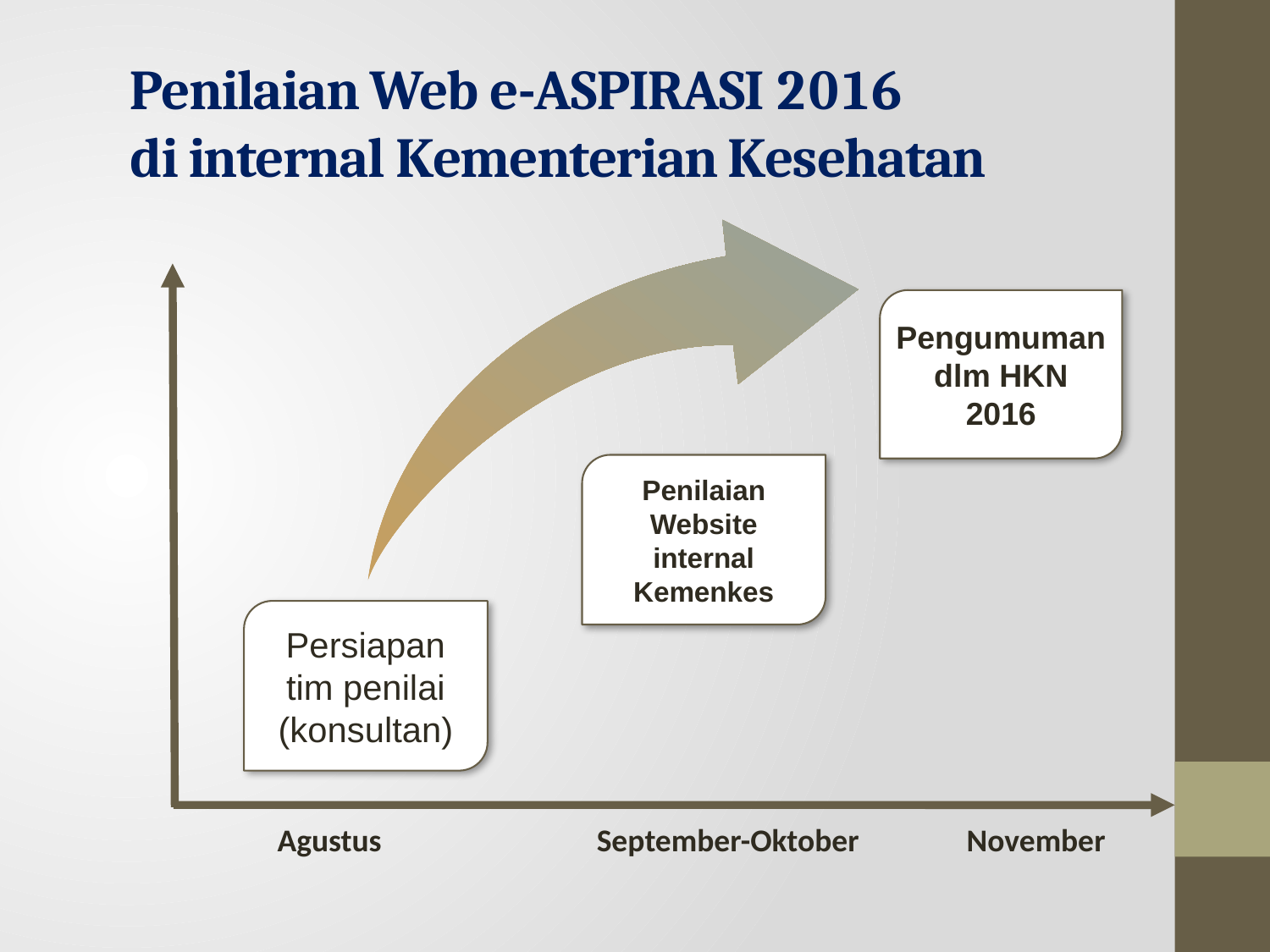

# Penilaian Web e-ASPIRASI 2016 di internal Kementerian Kesehatan

Pengumuman dlm HKN 2016
Penilaian Website internal Kemenkes
Persiapan tim penilai (konsultan)

Agustus                              September-Oktober               November